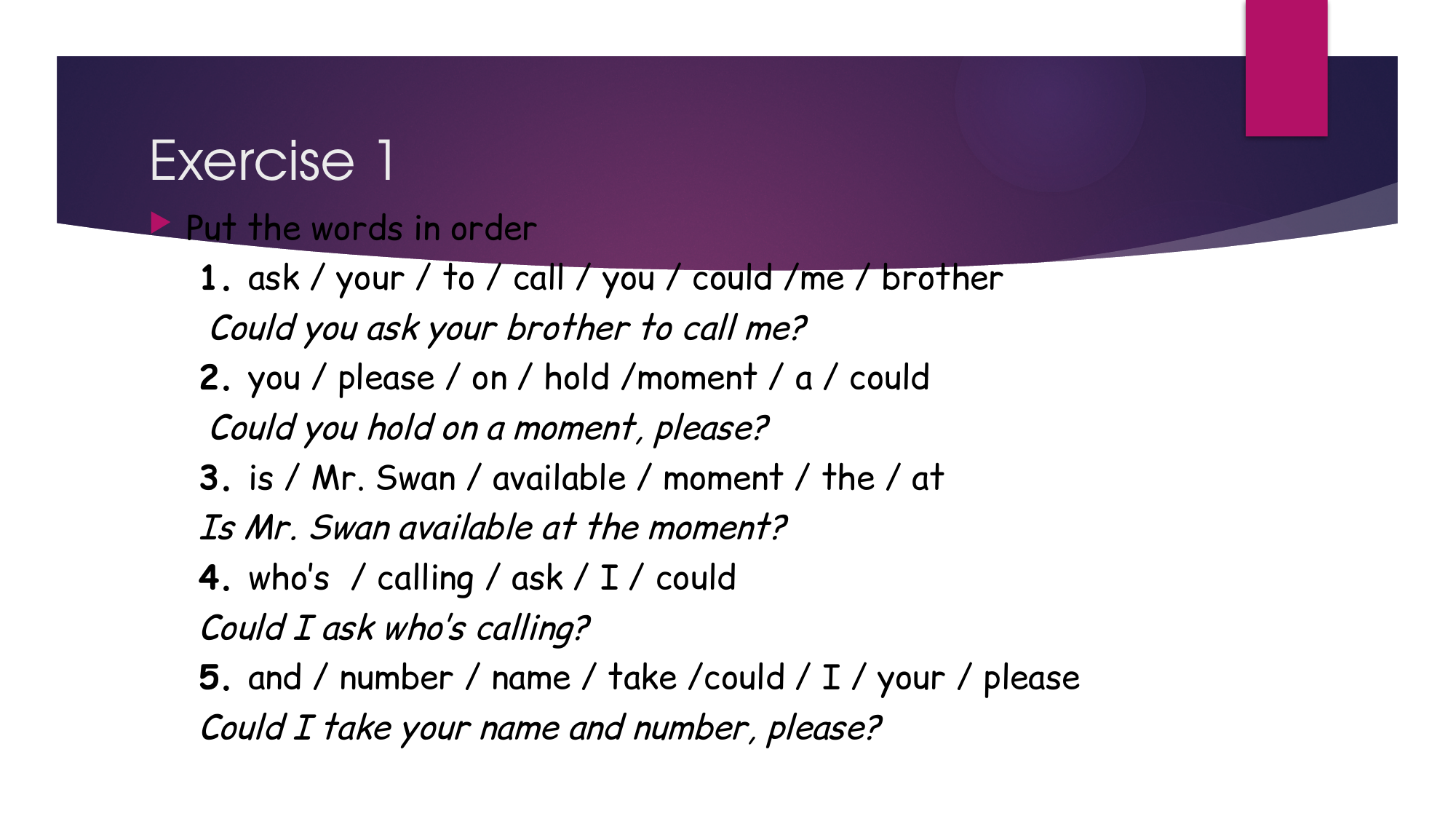

# Exercise 1
Put the words in order
     1. ask / your / to / call / you / could /me / brother
      Could you ask your brother to call me?
     2. you / please / on / hold /moment / a / could
      Could you hold on a moment, please?
     3. is / Mr. Swan / available / moment / the / at
     Is Mr. Swan available at the moment?
     4. who’s  / calling / ask / I / could
     Could I ask who’s calling?
     5. and / number / name / take /could / I / your / please
     Could I take your name and number, please?